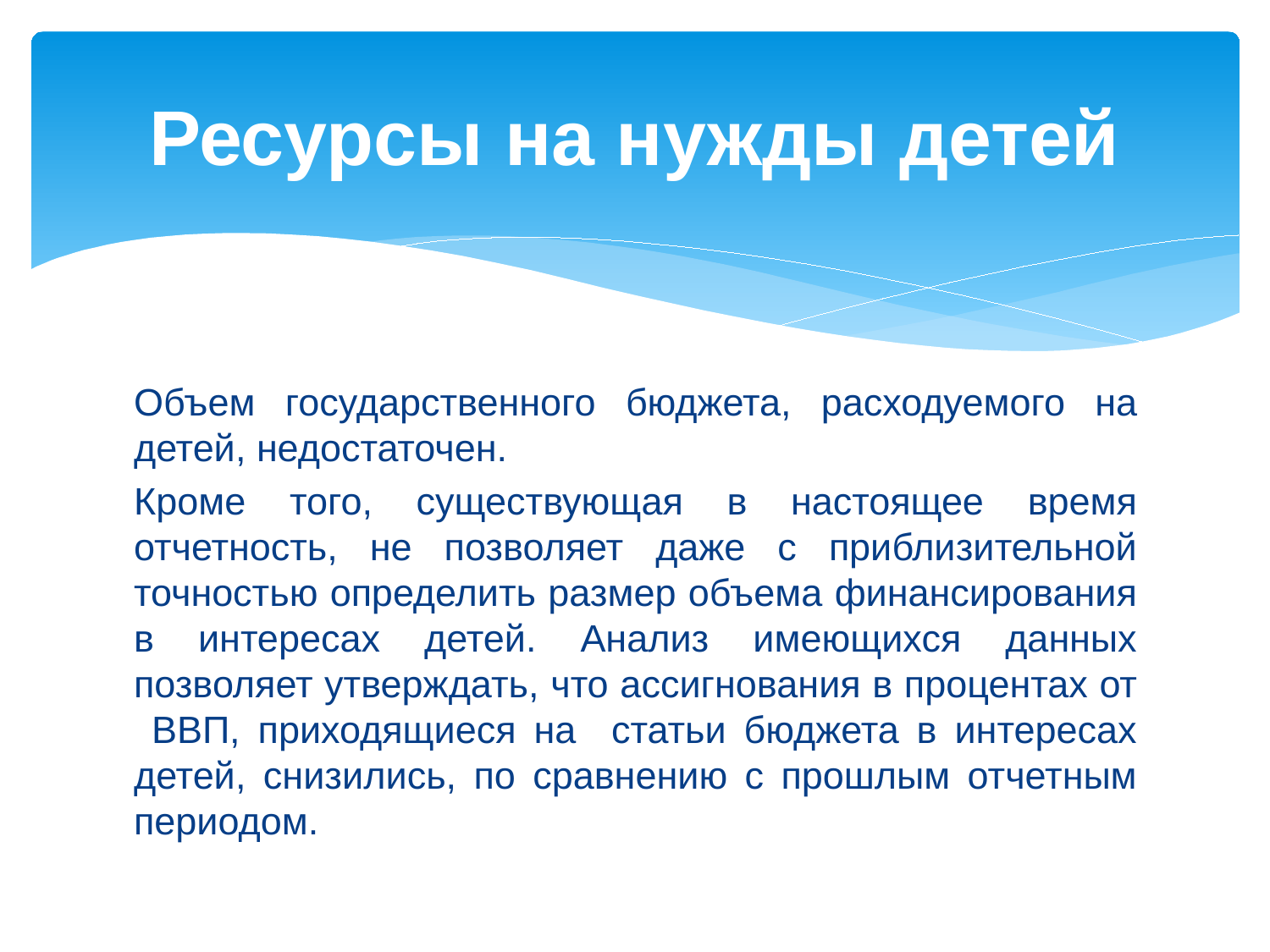

# Ресурсы на нужды детей
Объем государственного бюджета, расходуемого на детей, недостаточен.
Кроме того, существующая в настоящее время отчетность, не позволяет даже с приблизительной точностью определить размер объема финансирования в интересах детей. Анализ имеющихся данных позволяет утверждать, что ассигнования в процентах от  ВВП, приходящиеся на  статьи бюджета в интересах детей, снизились, по сравнению с прошлым отчетным периодом.